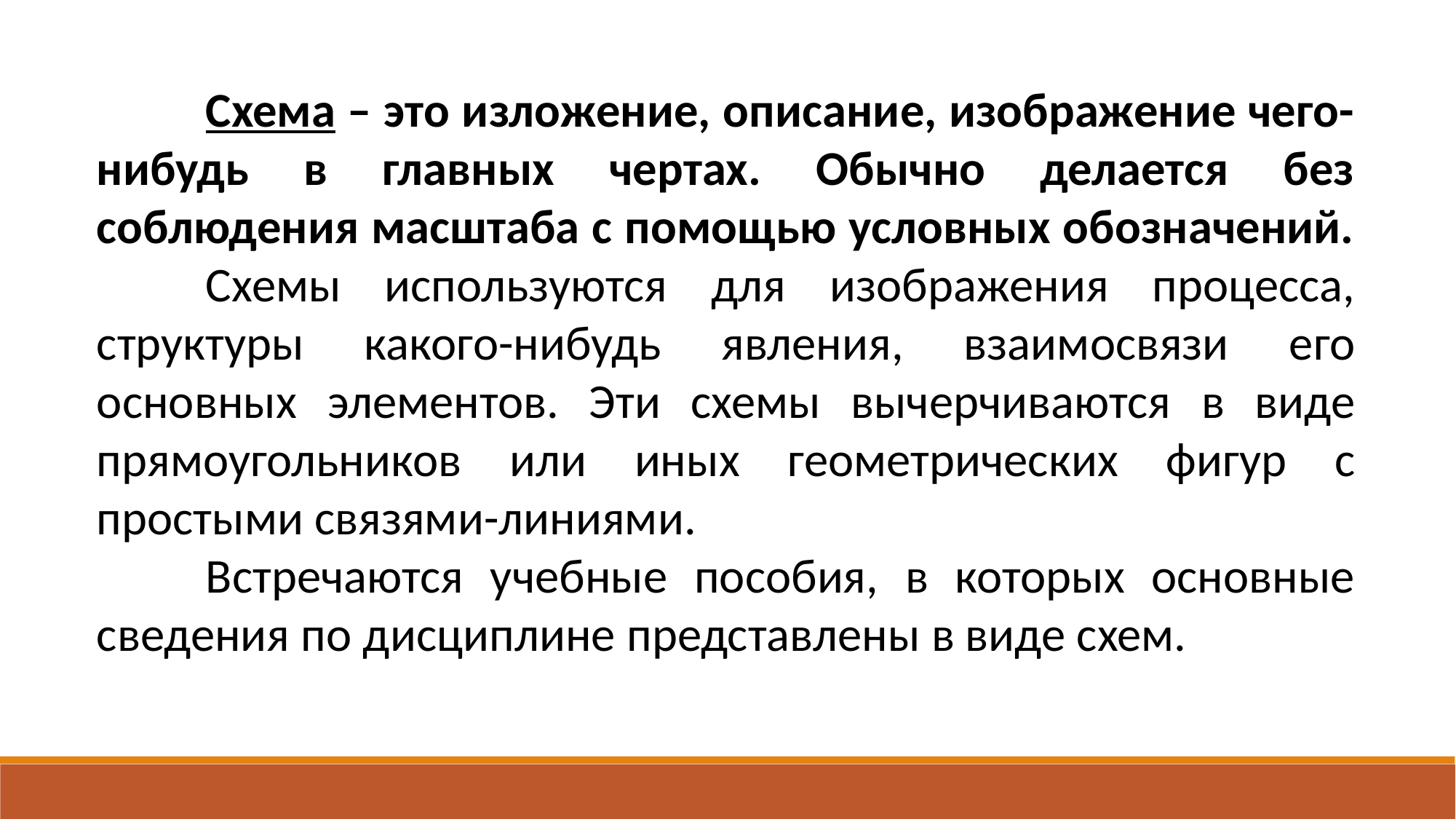

Схема – это изложение, описание, изображение чего-нибудь в главных чертах. Обычно делается без соблюдения масштаба с помощью условных обозначений.
	Схемы используются для изображения процесса, структуры какого-нибудь явления, взаимосвязи его основных элементов. Эти схемы вычерчиваются в виде прямоугольников или иных геометрических фигур с простыми связями-линиями.
	Встречаются учебные пособия, в которых основные сведения по дисциплине представлены в виде схем.